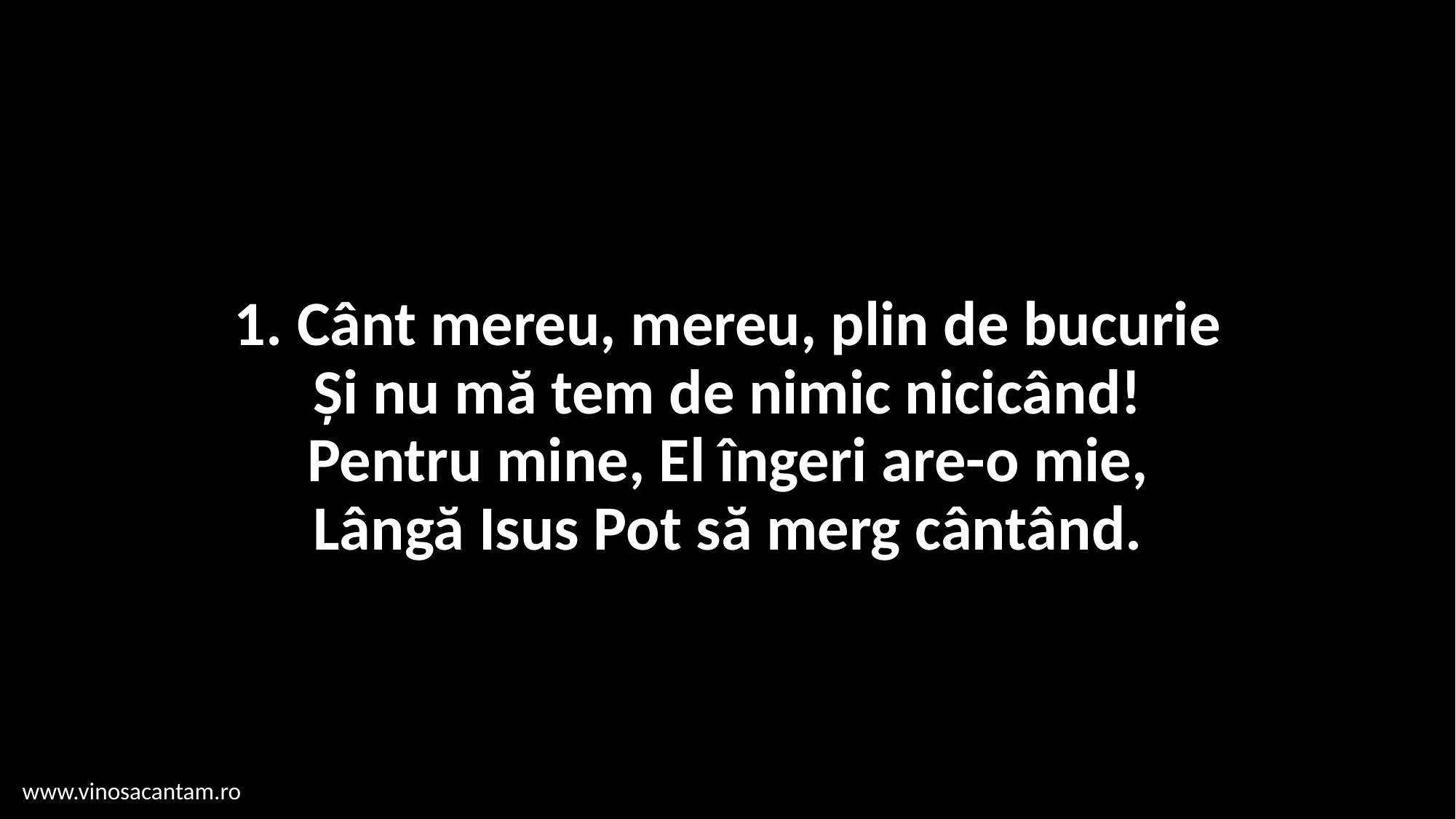

# 1. Cânt mereu, mereu, plin de bucurie Și nu mă tem de nimic nicicând! Pentru mine, El îngeri are-o mie, Lângă Isus Pot să merg cântând.
www.vinosacantam.ro